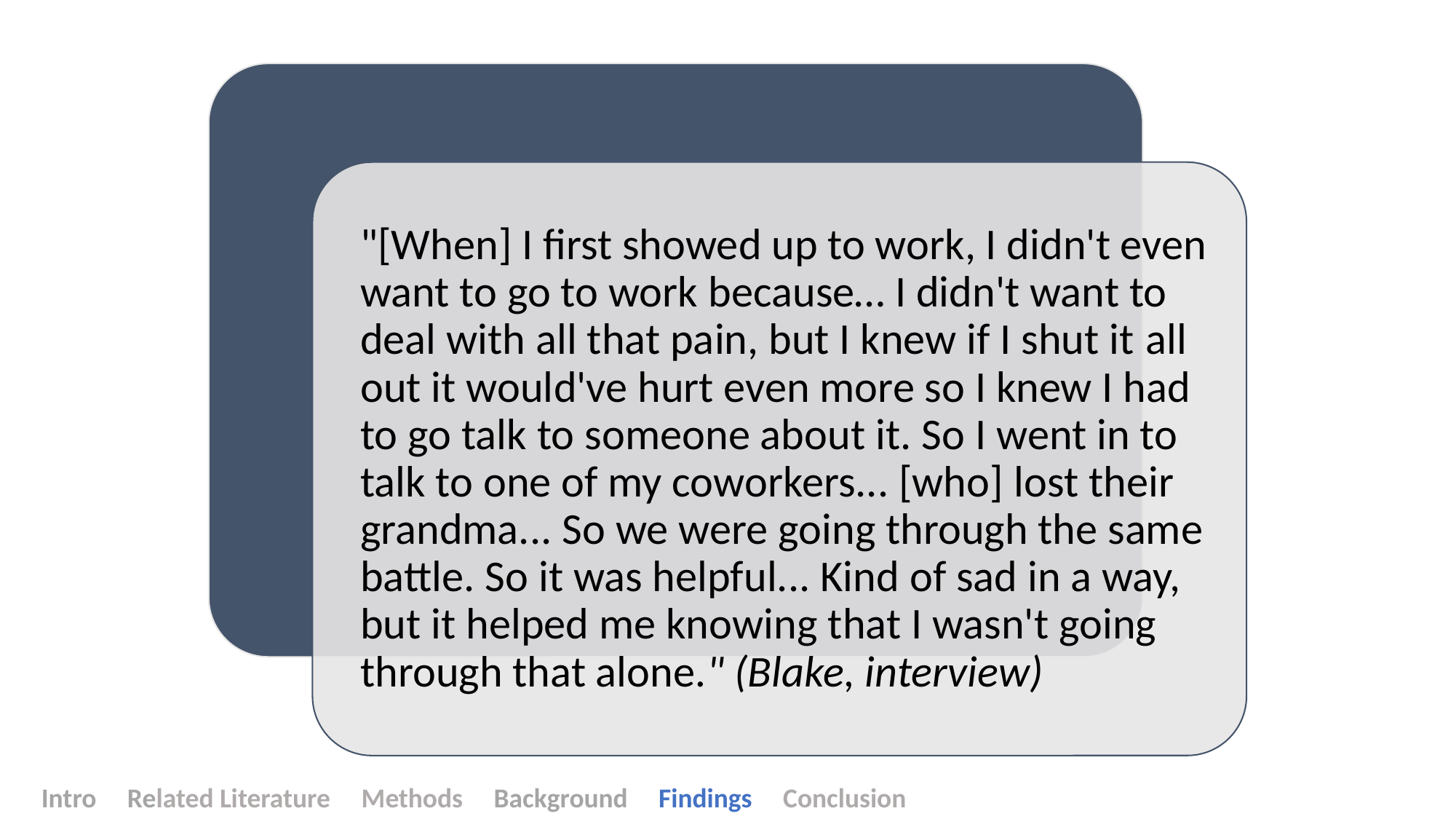

"[When] I first showed up to work, I didn't even want to go to work because… I didn't want to deal with all that pain, but I knew if I shut it all out it would've hurt even more so I knew I had to go talk to someone about it. So I went in to talk to one of my coworkers... [who] lost their grandma... So we were going through the same battle. So it was helpful... Kind of sad in a way, but it helped me knowing that I wasn't going through that alone." (Blake, interview)
     Intro     Related Literature     Methods     Background     Findings     Conclusion